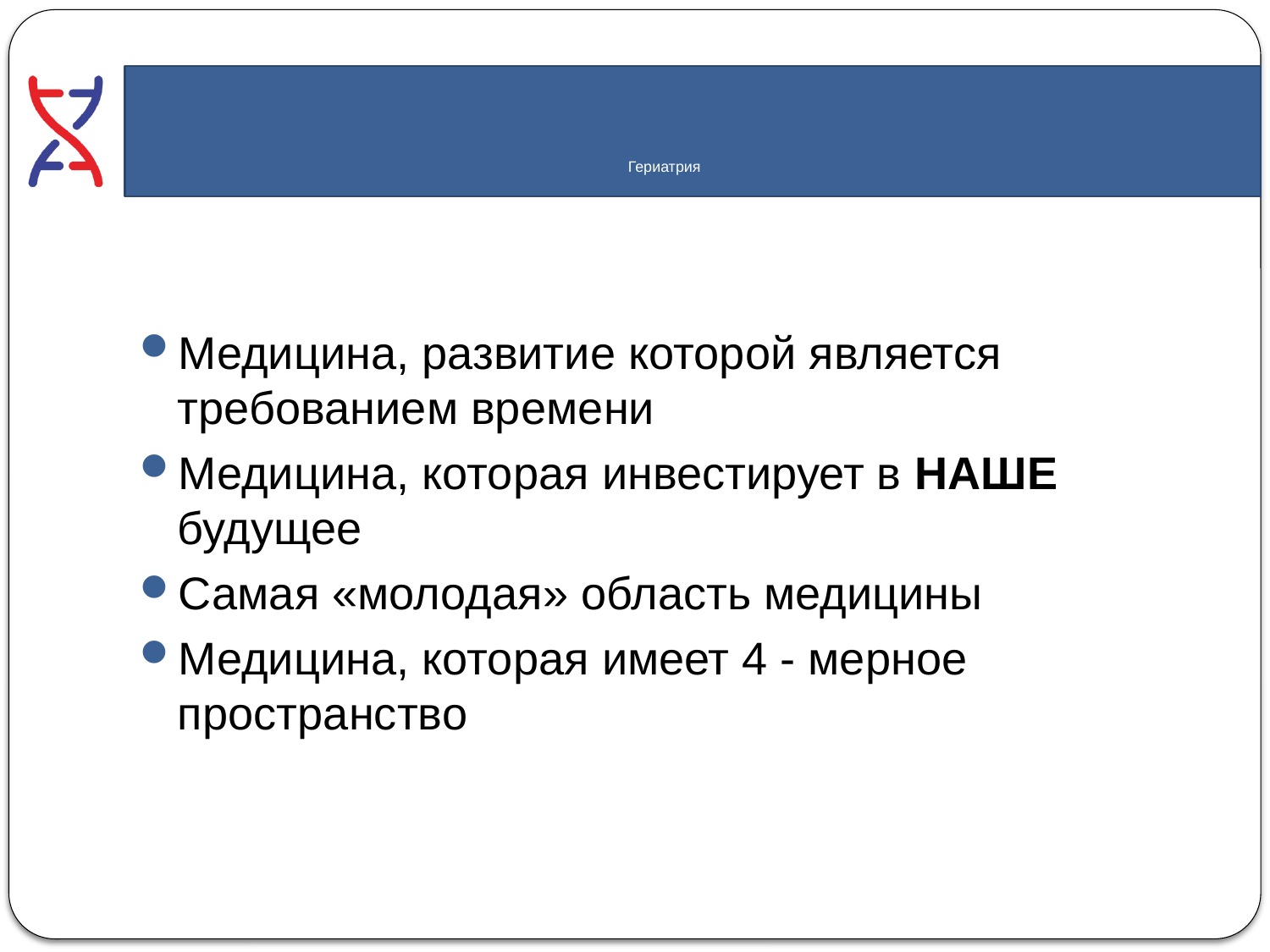

# Гериатрия
Медицина, развитие которой является требованием времени
Медицина, которая инвестирует в НАШЕ будущее
Самая «молодая» область медицины
Медицина, которая имеет 4 - мерное пространство